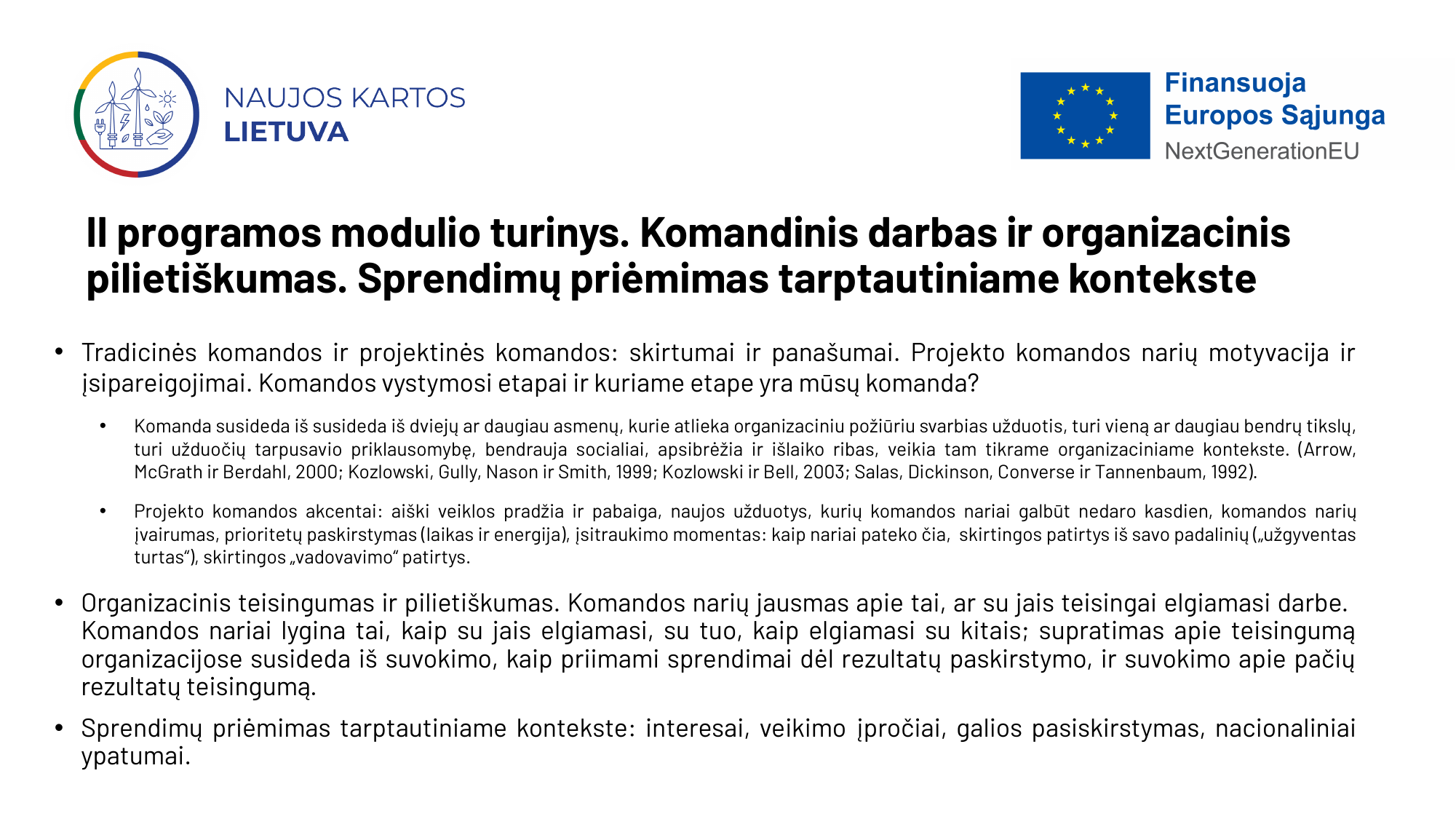

# II programos modulio turinys. Komandinis darbas ir organizacinis pilietiškumas. Sprendimų priėmimas tarptautiniame kontekste
Tradicinės komandos ir projektinės komandos: skirtumai ir panašumai. Projekto komandos narių motyvacija ir įsipareigojimai. Komandos vystymosi etapai ir kuriame etape yra mūsų komanda?
Komanda susideda iš susideda iš dviejų ar daugiau asmenų, kurie atlieka organizaciniu požiūriu svarbias užduotis, turi vieną ar daugiau bendrų tikslų, turi užduočių tarpusavio priklausomybę, bendrauja socialiai, apsibrėžia ir išlaiko ribas, veikia tam tikrame organizaciniame kontekste. (Arrow, McGrath ir Berdahl, 2000; Kozlowski, Gully, Nason ir Smith, 1999; Kozlowski ir Bell, 2003; Salas, Dickinson, Converse ir Tannenbaum, 1992).
Projekto komandos akcentai: aiški veiklos pradžia ir pabaiga, naujos užduotys, kurių komandos nariai galbūt nedaro kasdien, komandos narių įvairumas, prioritetų paskirstymas (laikas ir energija), įsitraukimo momentas: kaip nariai pateko čia,  skirtingos patirtys iš savo padalinių („užgyventas turtas“), skirtingos „vadovavimo“ patirtys.
Organizacinis teisingumas ir pilietiškumas. Komandos narių jausmas apie tai, ar su jais teisingai elgiamasi darbe.  Komandos nariai lygina tai, kaip su jais elgiamasi, su tuo, kaip elgiamasi su kitais; supratimas apie teisingumą organizacijose susideda iš suvokimo, kaip priimami sprendimai dėl rezultatų paskirstymo, ir suvokimo apie pačių rezultatų teisingumą.
Sprendimų priėmimas tarptautiniame kontekste: interesai, veikimo įpročiai, galios pasiskirstymas, nacionaliniai ypatumai.